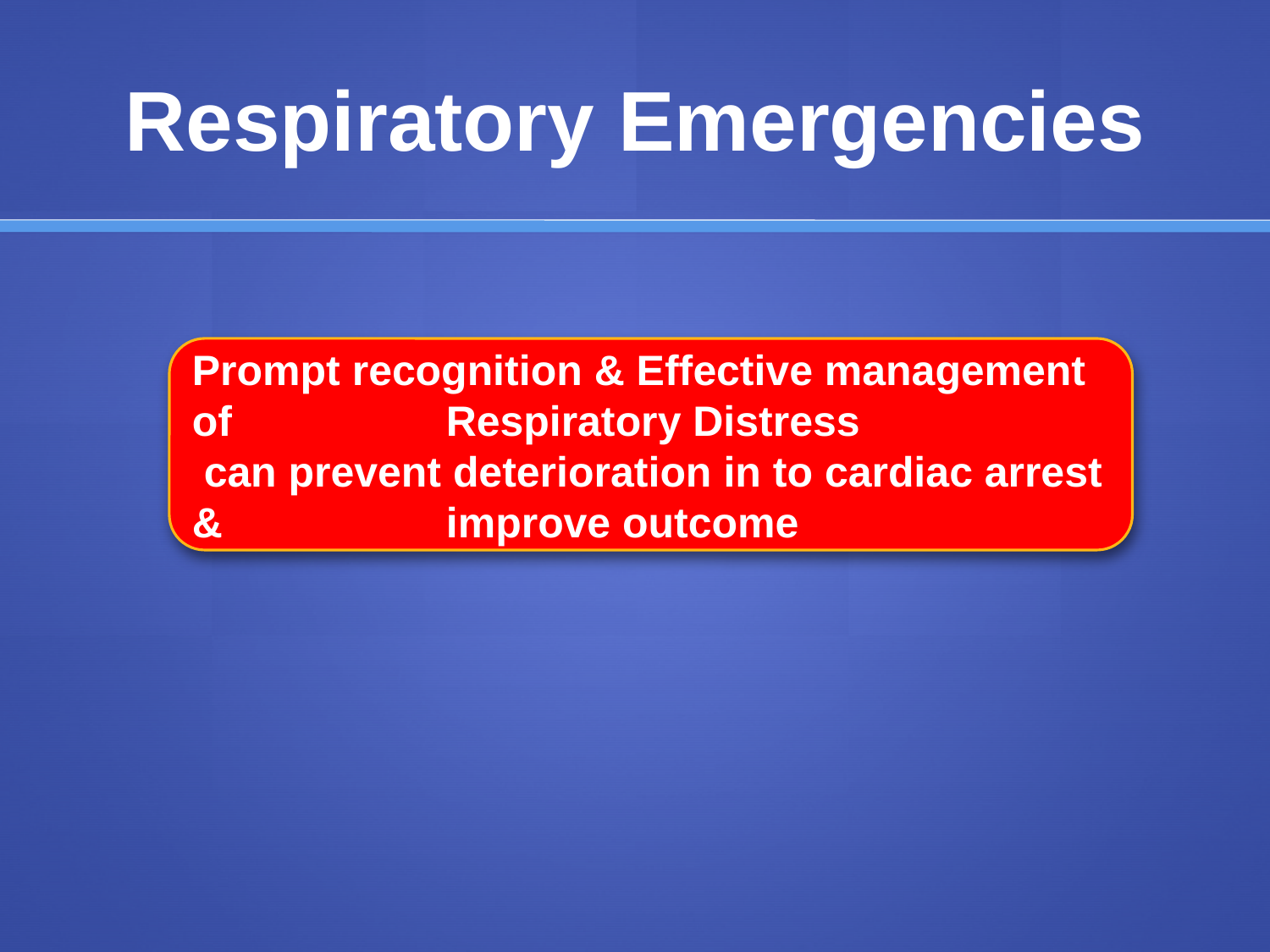

# Respiratory Emergencies
Prompt recognition & Effective management of 		Respiratory Distress
 can prevent deterioration in to cardiac arrest & 		improve outcome